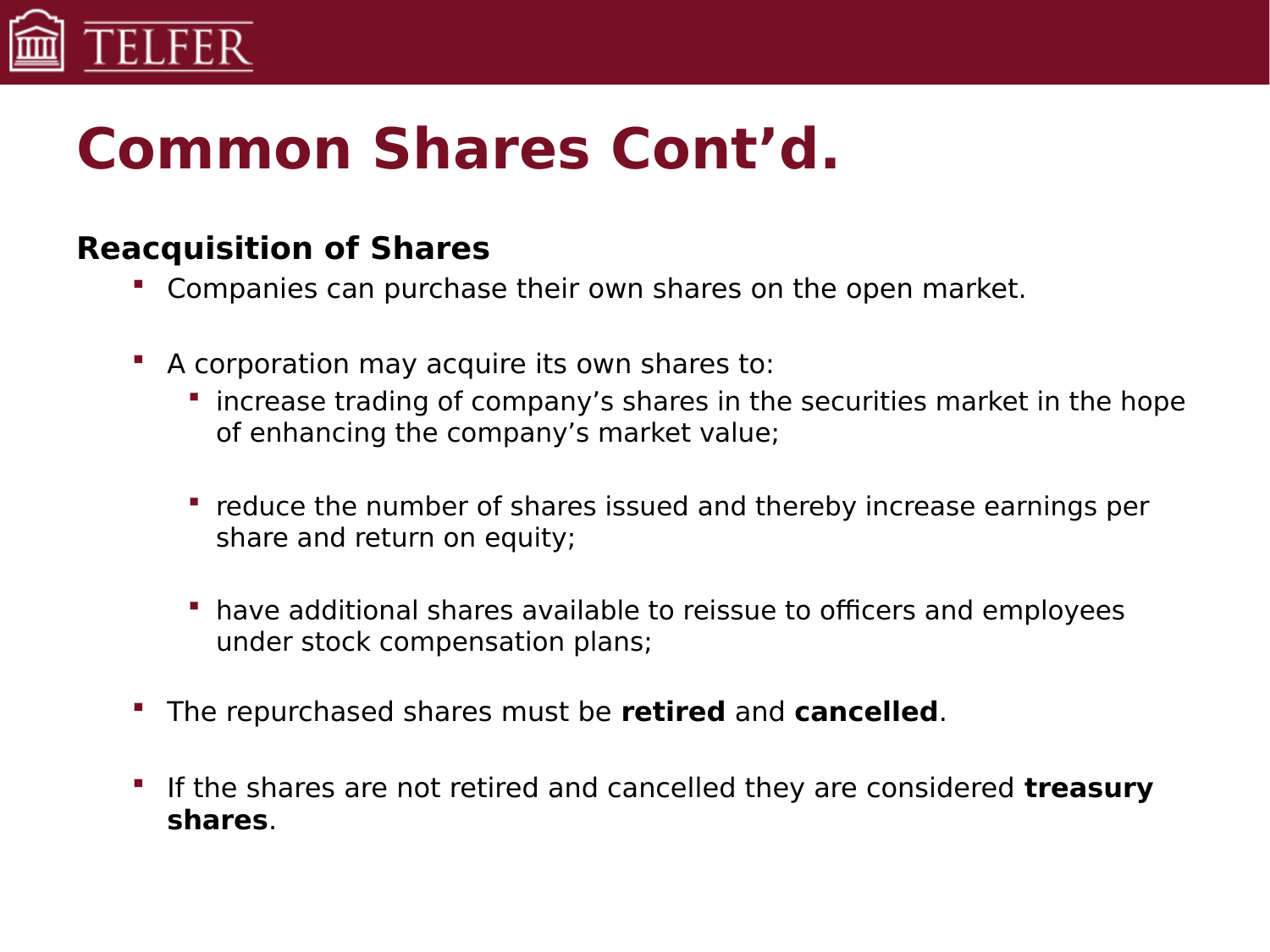

# Common Shares Cont’d.
Reacquisition of Shares
Companies can purchase their own shares on the open market.

A corporation may acquire its own shares to:
increase trading of company’s shares in the securities market in the hope of enhancing the company’s market value;

reduce the number of shares issued and thereby increase earnings per share and return on equity;

have additional shares available to reissue to officers and employees under stock compensation plans;

The repurchased shares must be retired and cancelled.

If the shares are not retired and cancelled they are considered treasury shares.